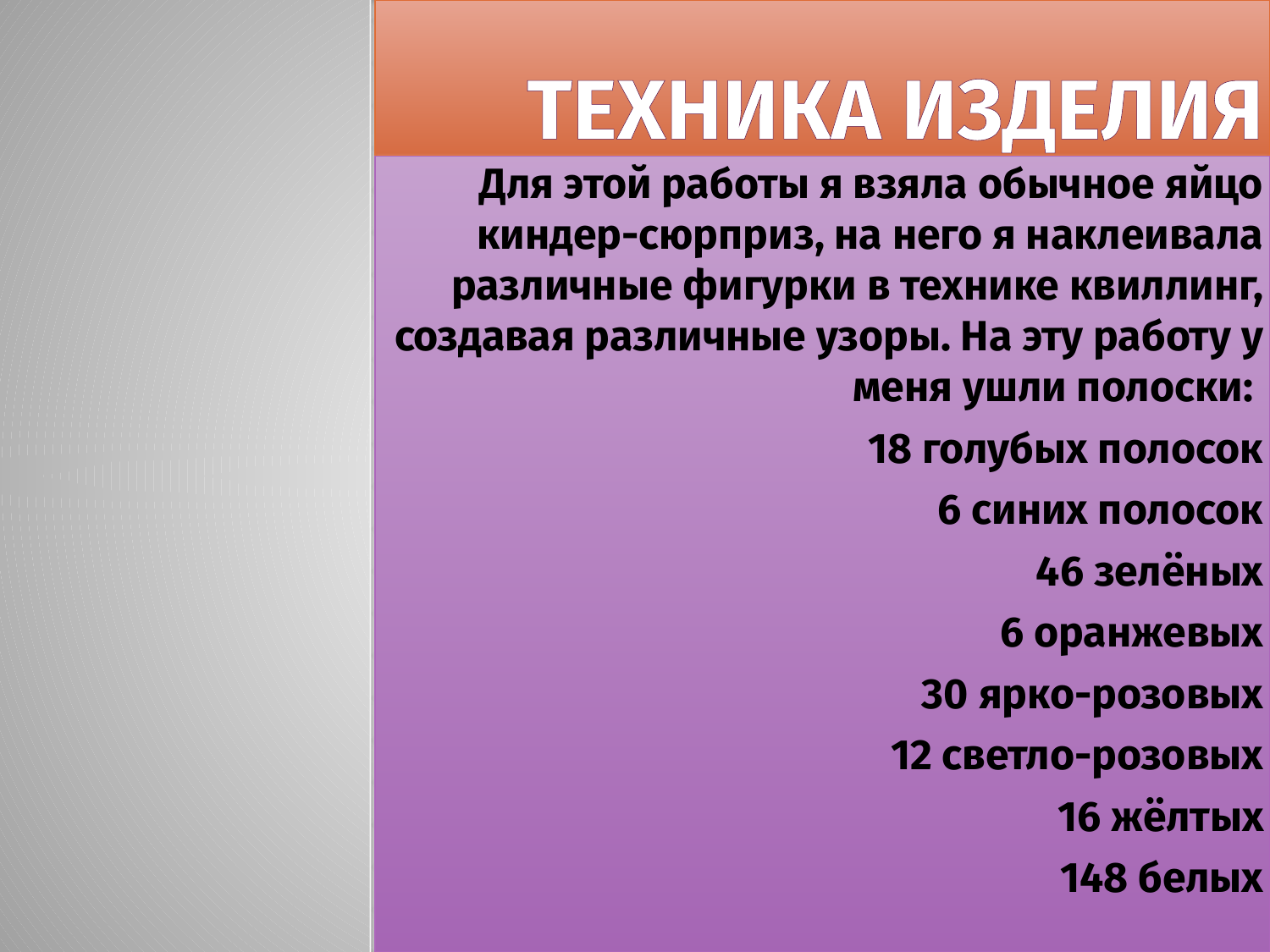

# Техника изделия
Для этой работы я взяла обычное яйцо киндер-сюрприз, на него я наклеивала различные фигурки в технике квиллинг, создавая различные узоры. На эту работу у меня ушли полоски:
18 голубых полосок
6 синих полосок
46 зелёных
6 оранжевых
30 ярко-розовых
12 светло-розовых
16 жёлтых
148 белых